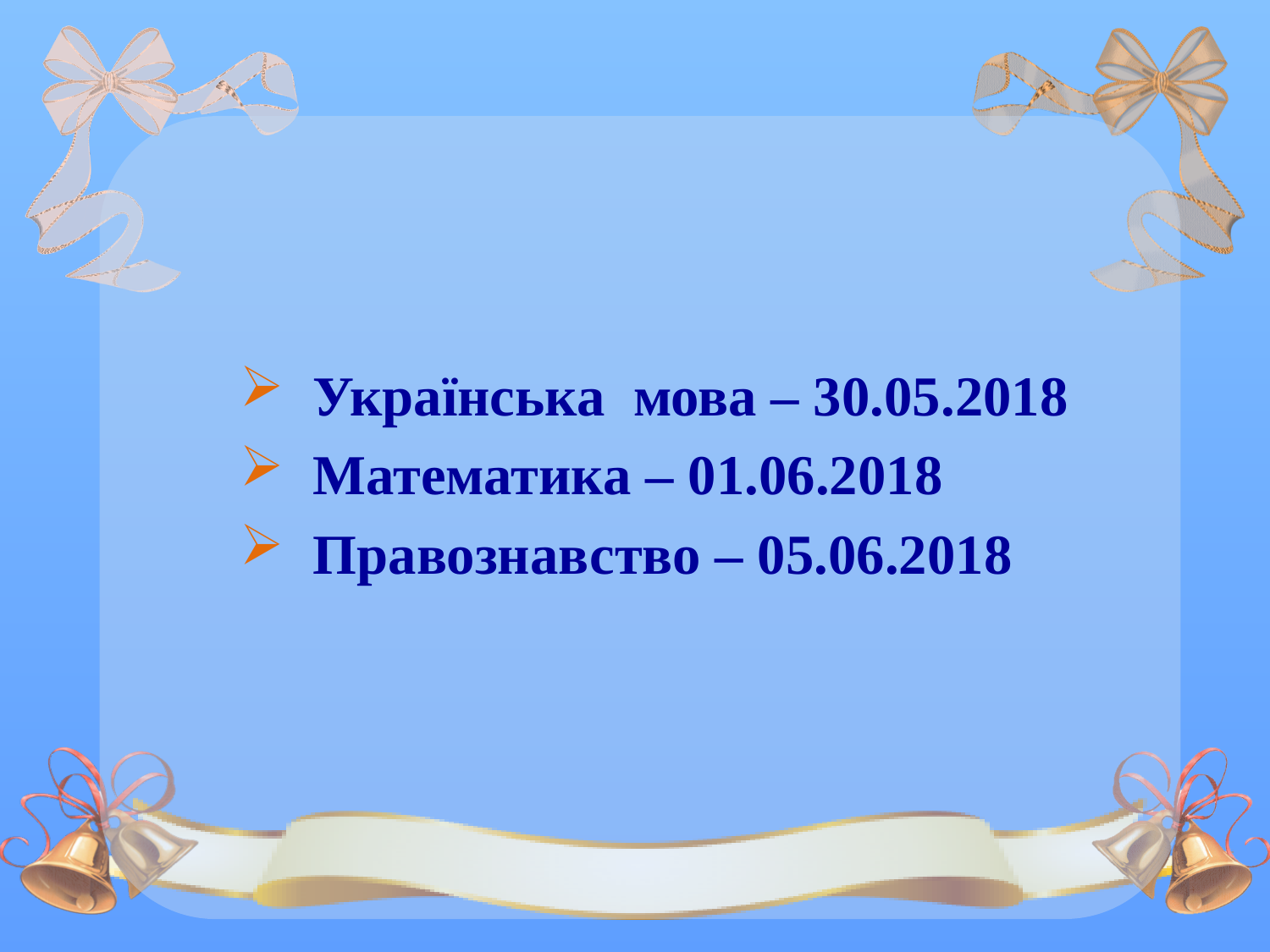

Українська  мова – 30.05.2018
  Математика – 01.06.2018
  Правознавство – 05.06.2018